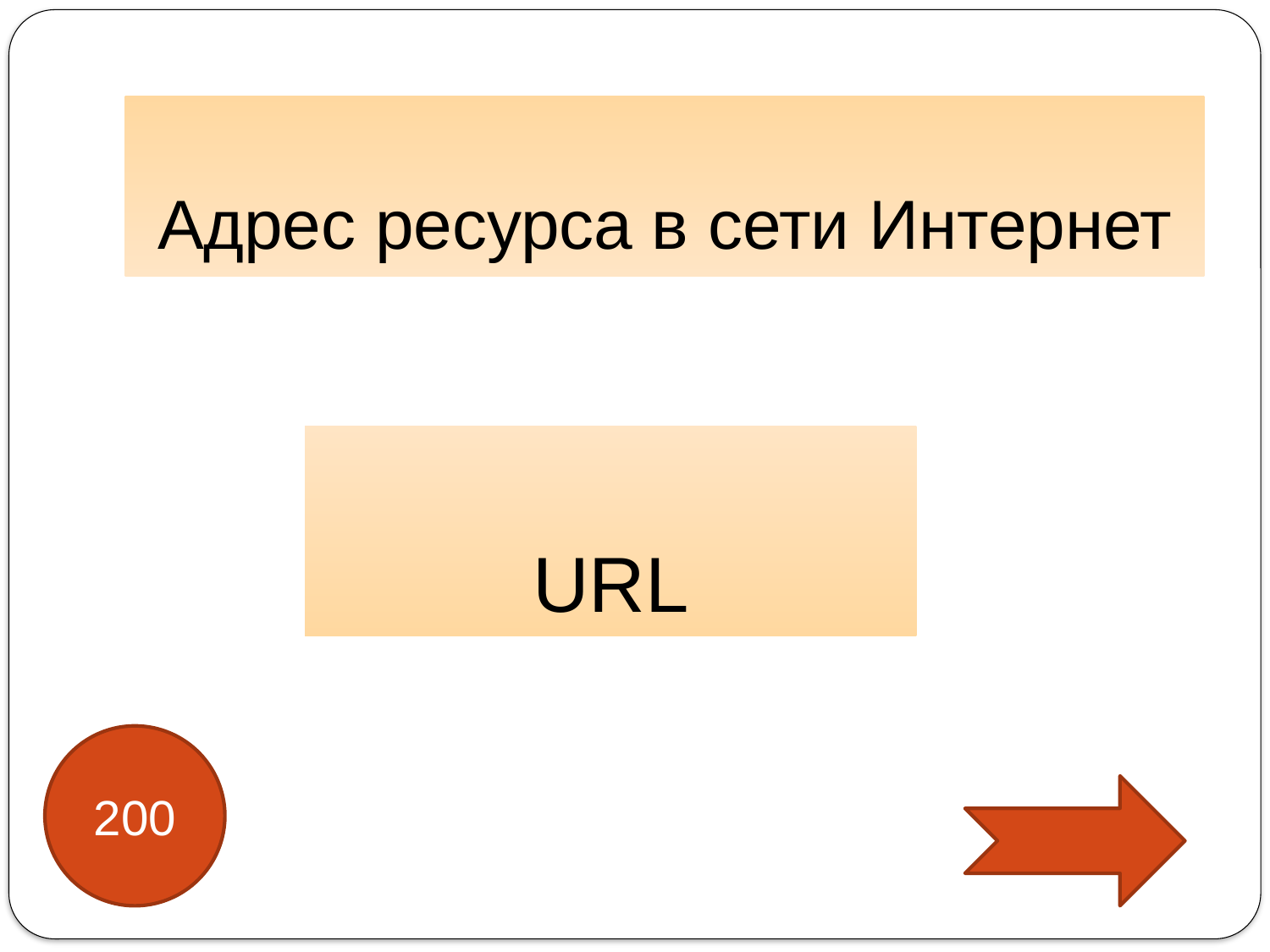

#
Адрес ресурса в сети Интернет

URL
200